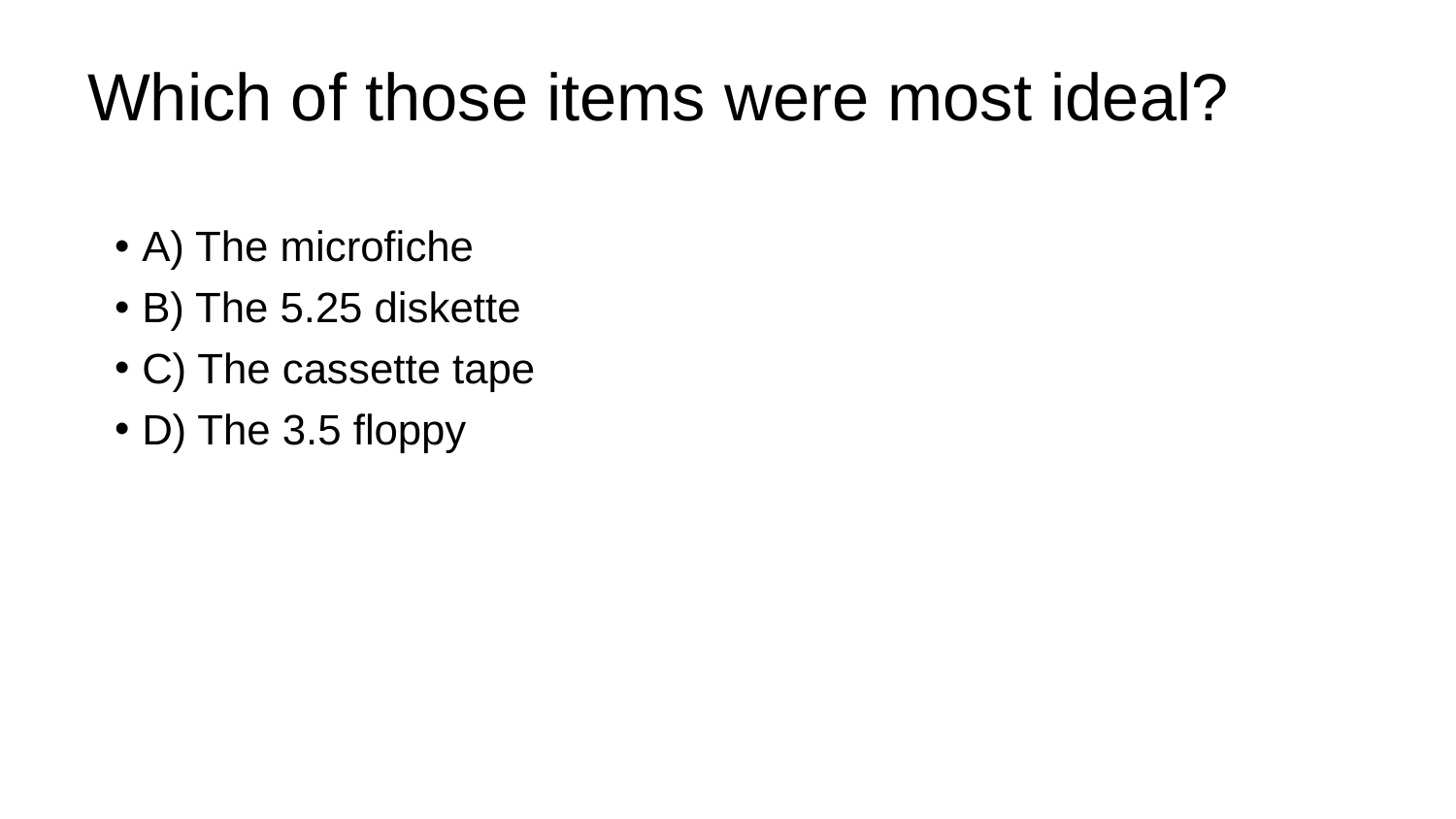

# Which of those items were most ideal?
A) The microfiche
B) The 5.25 diskette
C) The cassette tape
D) The 3.5 floppy